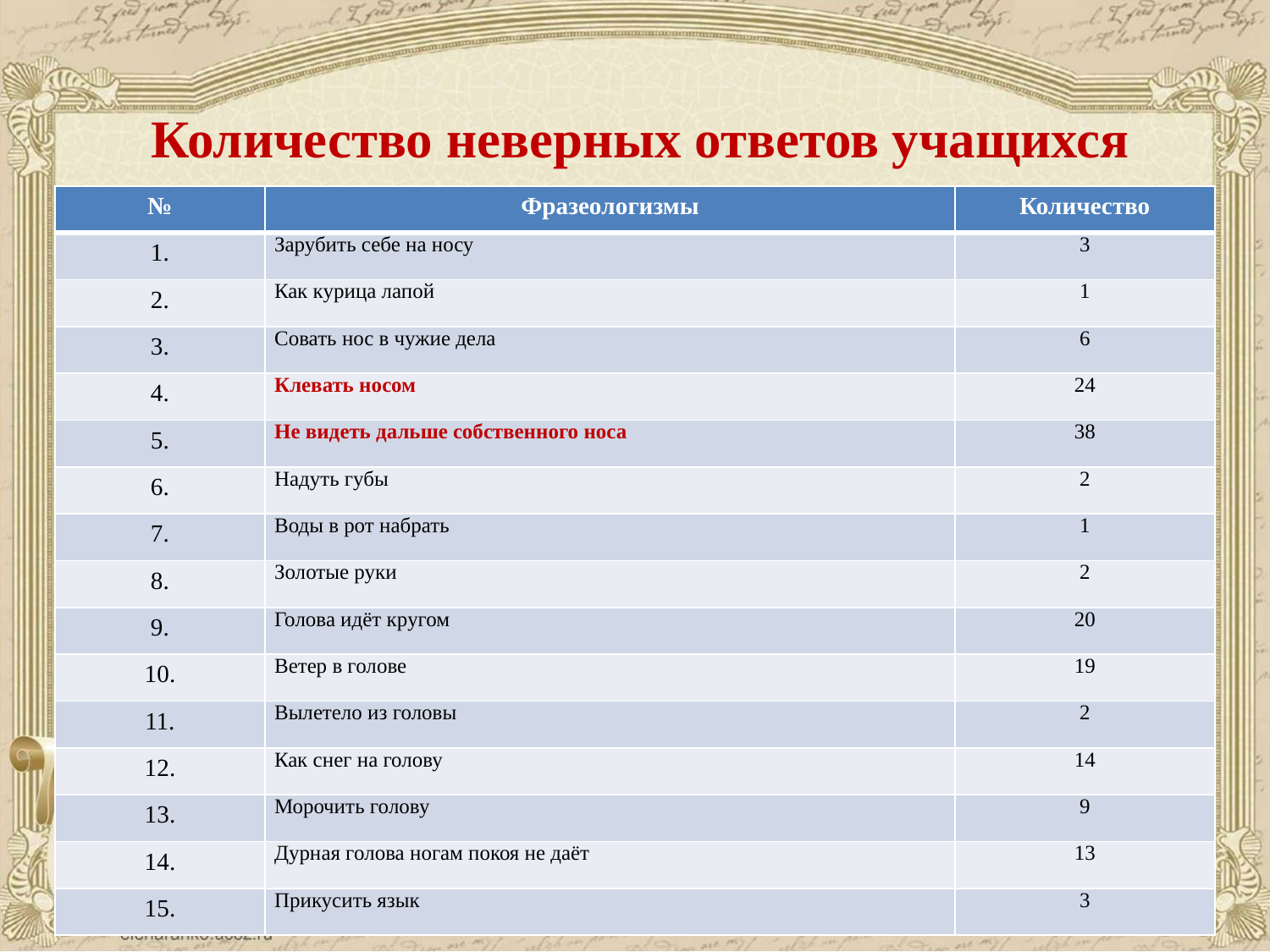

# Количество неверных ответов учащихся
| № | Фразеологизмы | Количество |
| --- | --- | --- |
| 1. | Зарубить себе на носу | 3 |
| 2. | Как курица лапой | 1 |
| 3. | Совать нос в чужие дела | 6 |
| 4. | Клевать носом | 24 |
| 5. | Не видеть дальше собственного носа | 38 |
| 6. | Надуть губы | 2 |
| 7. | Воды в рот набрать | 1 |
| 8. | Золотые руки | 2 |
| 9. | Голова идёт кругом | 20 |
| 10. | Ветер в голове | 19 |
| 11. | Вылетело из головы | 2 |
| 12. | Как снег на голову | 14 |
| 13. | Морочить голову | 9 |
| 14. | Дурная голова ногам покоя не даёт | 13 |
| 15. | Прикусить язык | 3 |